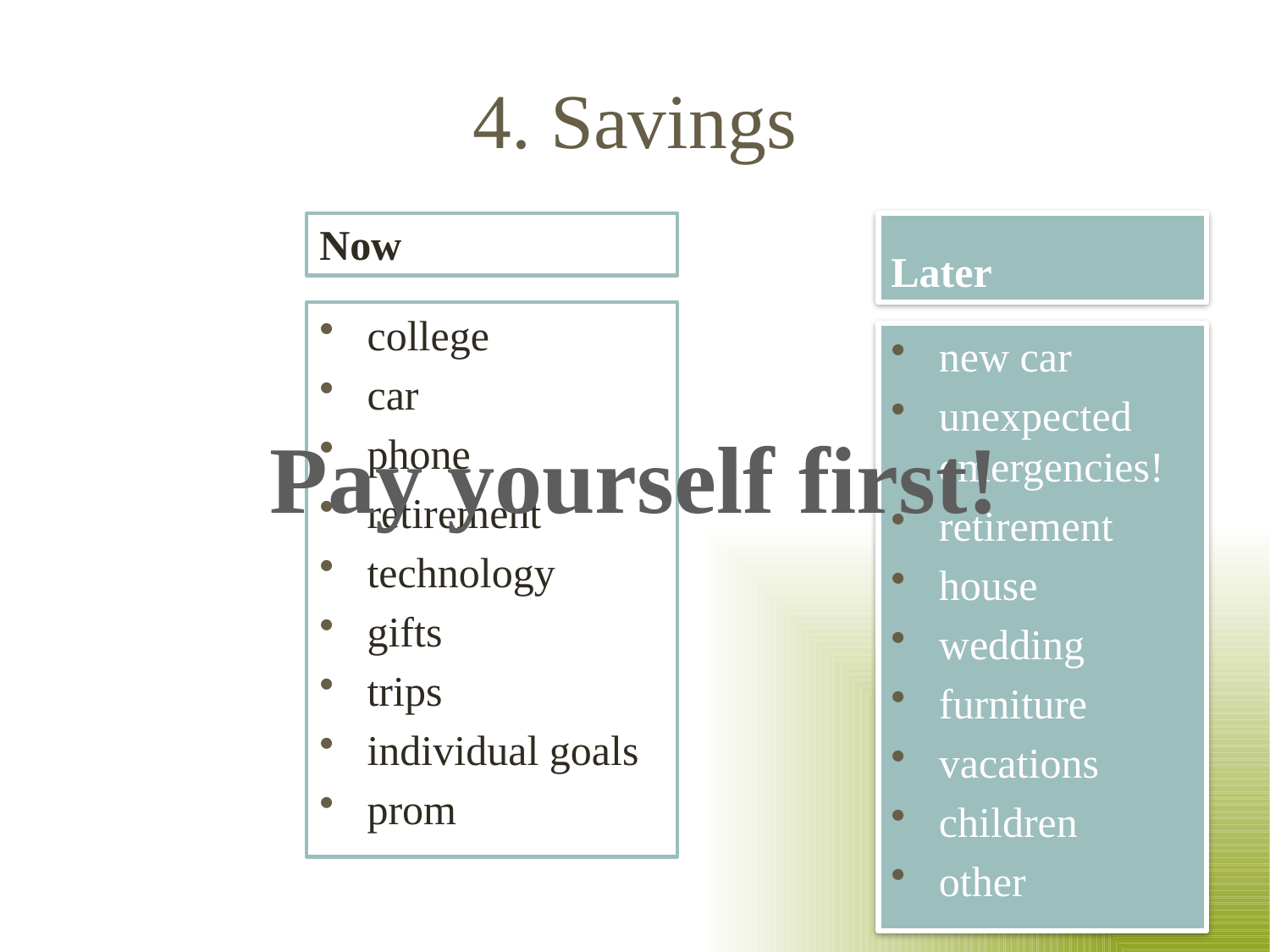

# 4. Savings
Now
Later
college
car
phone
retirement
technology
gifts
trips
individual goals
prom
new car
unexpected emergencies!
retirement
house
wedding
furniture
vacations
children
other
Pay yourself first!